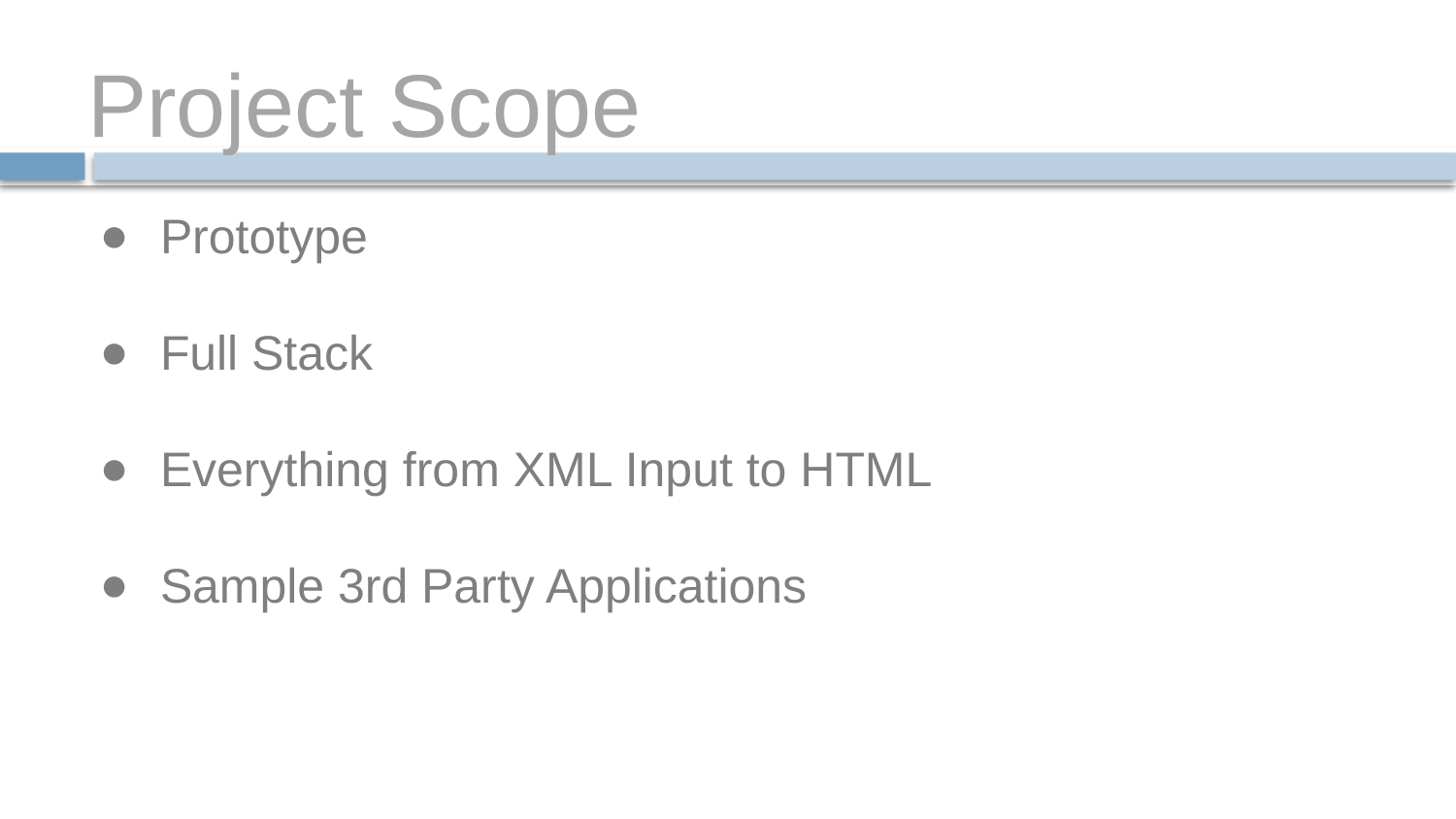

# Project Scope
Prototype

Full Stack

Everything from XML Input to HTML

Sample 3rd Party Applications